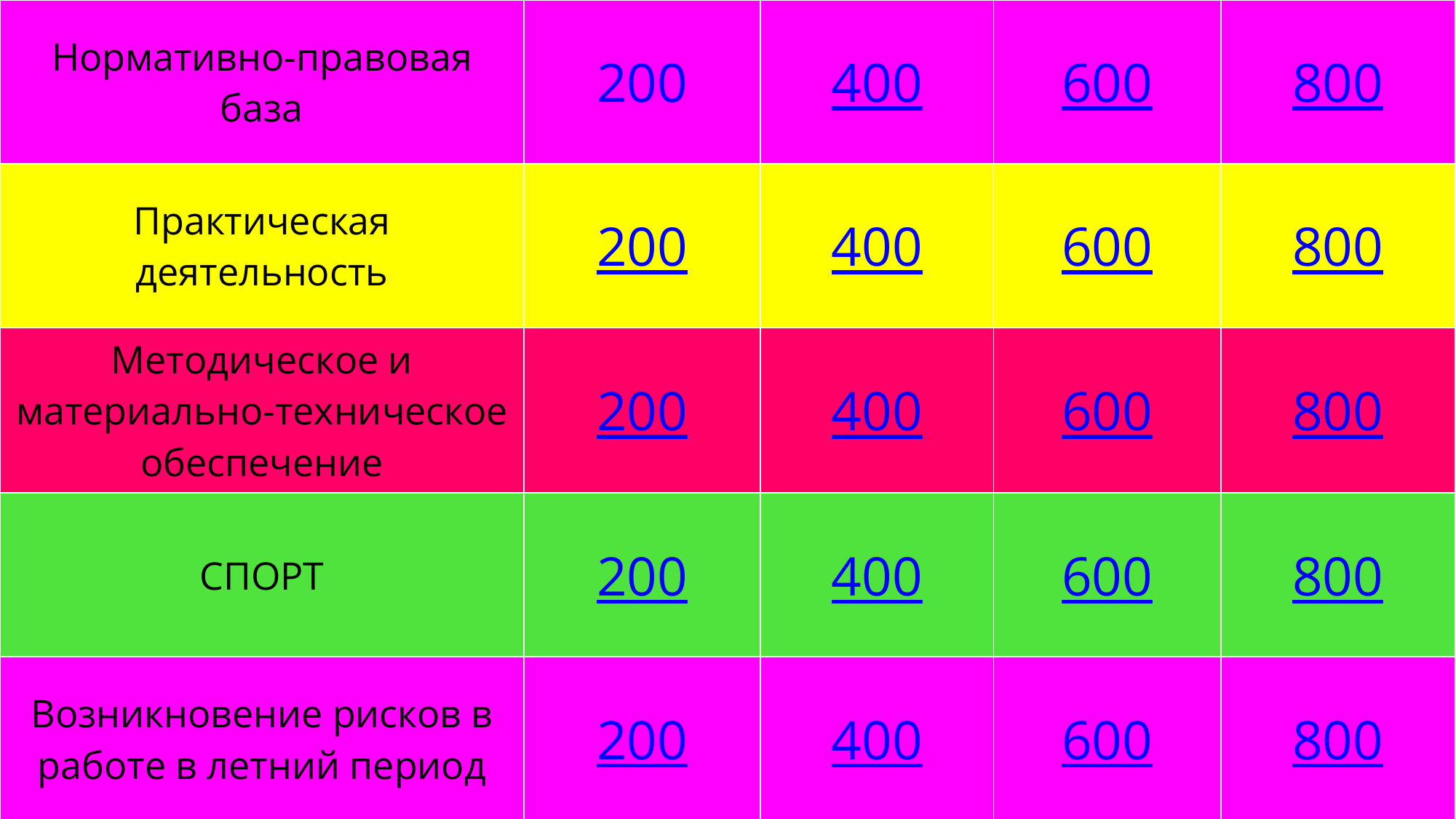

| Нормативно-правовая база | 200 | 400 | 600 | 800 |
| --- | --- | --- | --- | --- |
| Практическая деятельность | 200 | 400 | 600 | 800 |
| Методическое и материально-техническое обеспечение | 200 | 400 | 600 | 800 |
| СПОРТ | 200 | 400 | 600 | 800 |
| Возникновение рисков в работе в летний период | 200 | 400 | 600 | 800 |
| История | Философия | Экономика | Психология | Иностранный язык |
| --- | --- | --- | --- | --- |
| 200 | 200 | 200 | 200 | 200 |
| 400 | 400 | 400 | 400 | 400 |
| 600 | 600 | 600 | 600 | 600 |
| 800 | 800 | 800 | 800 | 800 |